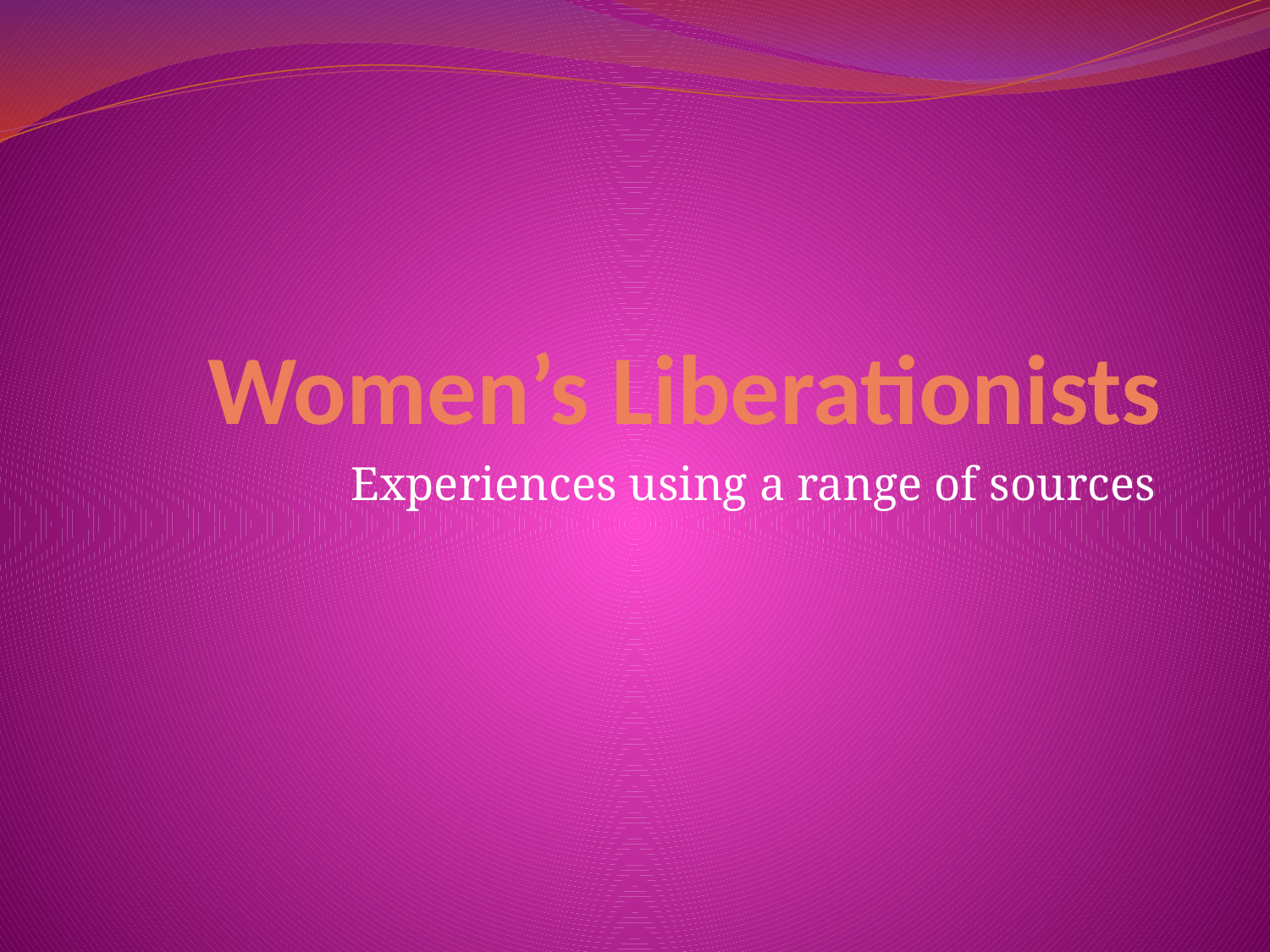

# Women’s Liberationists
Experiences using a range of sources